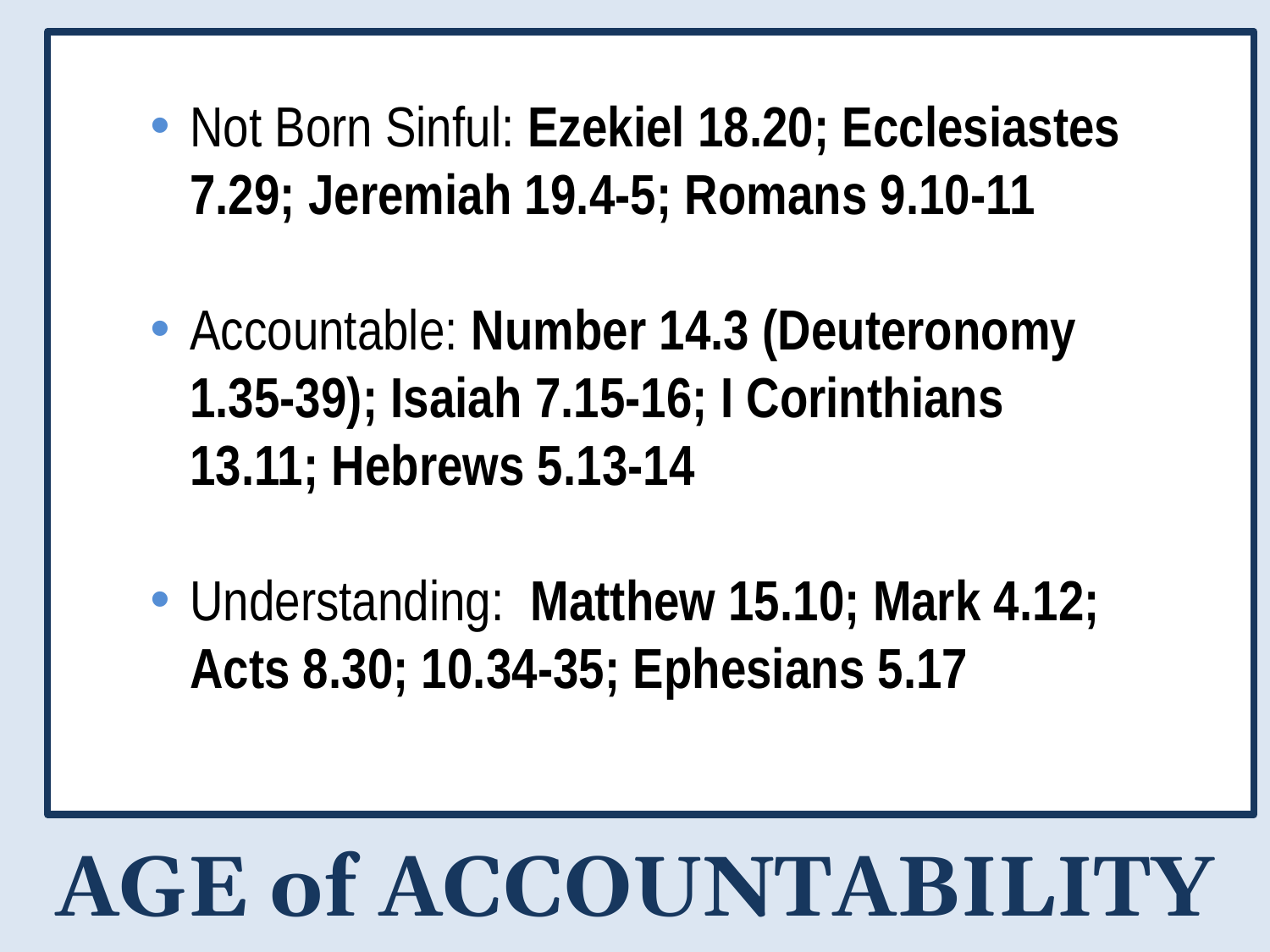

Not Born Sinful: Ezekiel 18.20; Ecclesiastes 7.29; Jeremiah 19.4-5; Romans 9.10-11

Accountable: Number 14.3 (Deuteronomy 1.35-39); Isaiah 7.15-16; I Corinthians 13.11; Hebrews 5.13-14

Understanding:  Matthew 15.10; Mark 4.12; Acts 8.30; 10.34-35; Ephesians 5.17

AGE of ACCOUNTABILITY